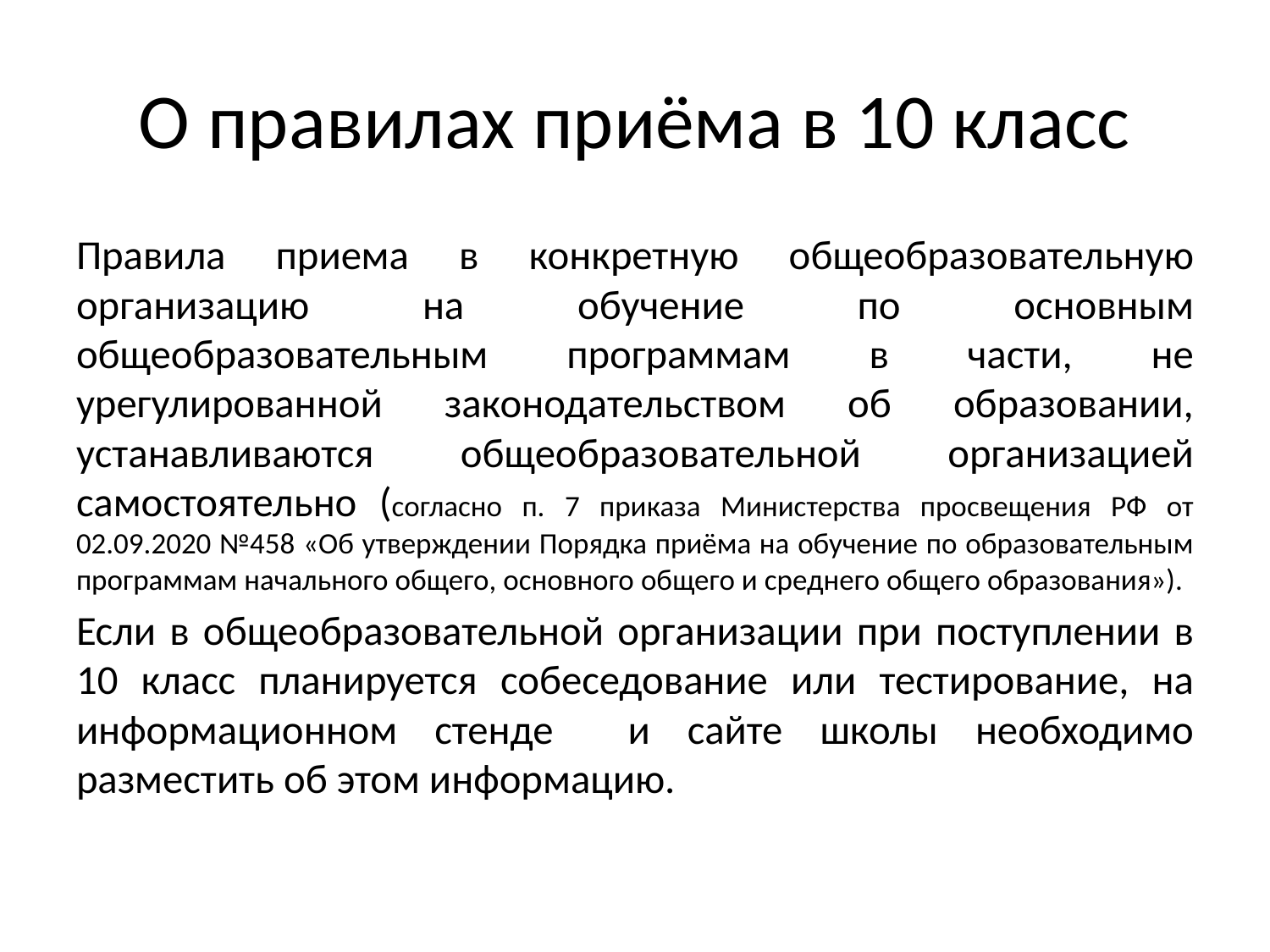

# О правилах приёма в 10 класс
Правила приема в конкретную общеобразовательную организацию на обучение по основным общеобразовательным программам в части, не урегулированной законодательством об образовании, устанавливаются общеобразовательной организацией самостоятельно (согласно п. 7 приказа Министерства просвещения РФ от 02.09.2020 №458 «Об утверждении Порядка приёма на обучение по образовательным программам начального общего, основного общего и среднего общего образования»).
Если в общеобразовательной организации при поступлении в 10 класс планируется собеседование или тестирование, на информационном стенде  и сайте школы необходимо разместить об этом информацию.